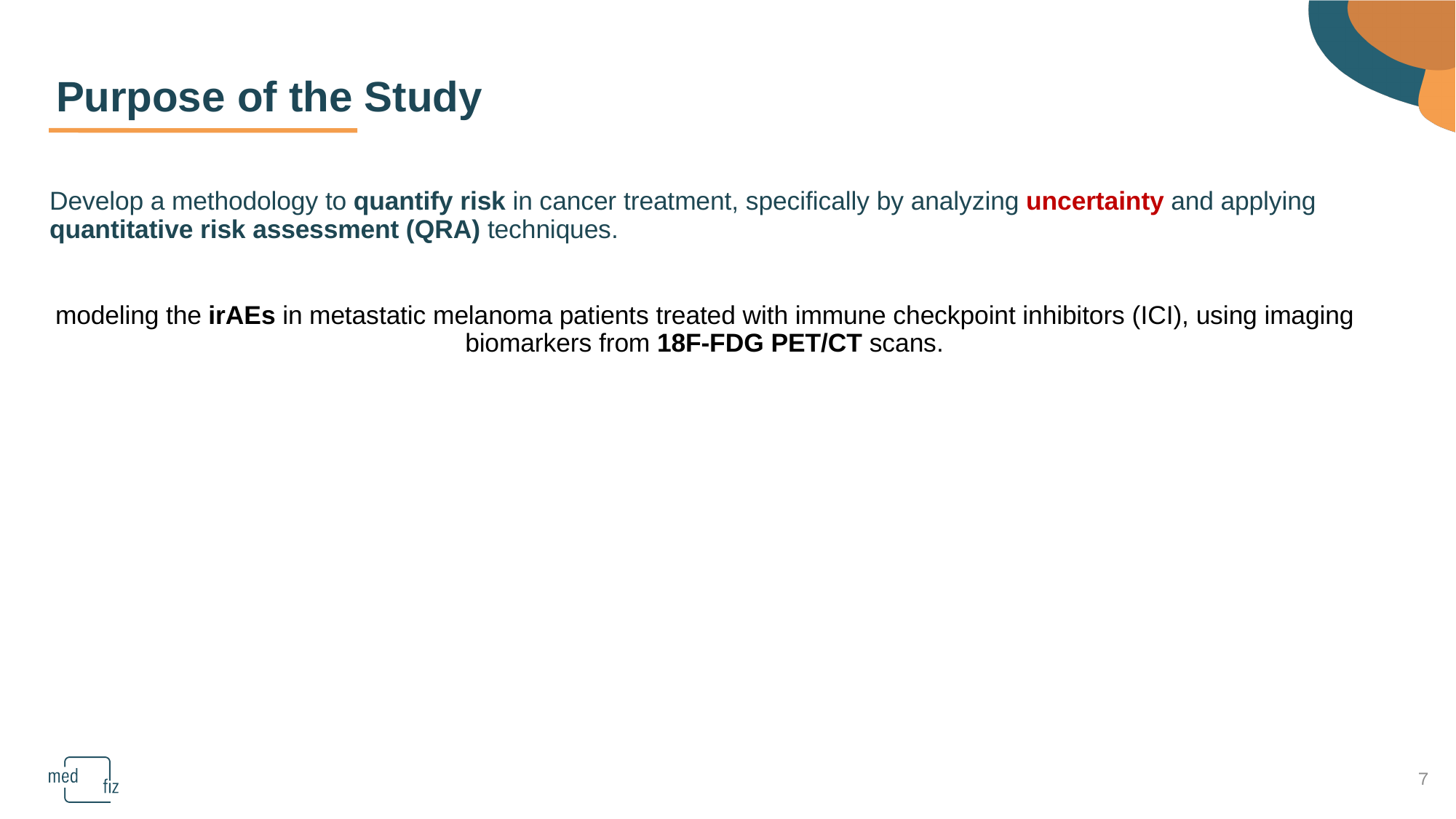

# Purpose of the Study
Develop a methodology to quantify risk in cancer treatment, specifically by analyzing uncertainty and applying quantitative risk assessment (QRA) techniques.
modeling the irAEs in metastatic melanoma patients treated with immune checkpoint inhibitors (ICI), using imaging biomarkers from 18F-FDG PET/CT scans.